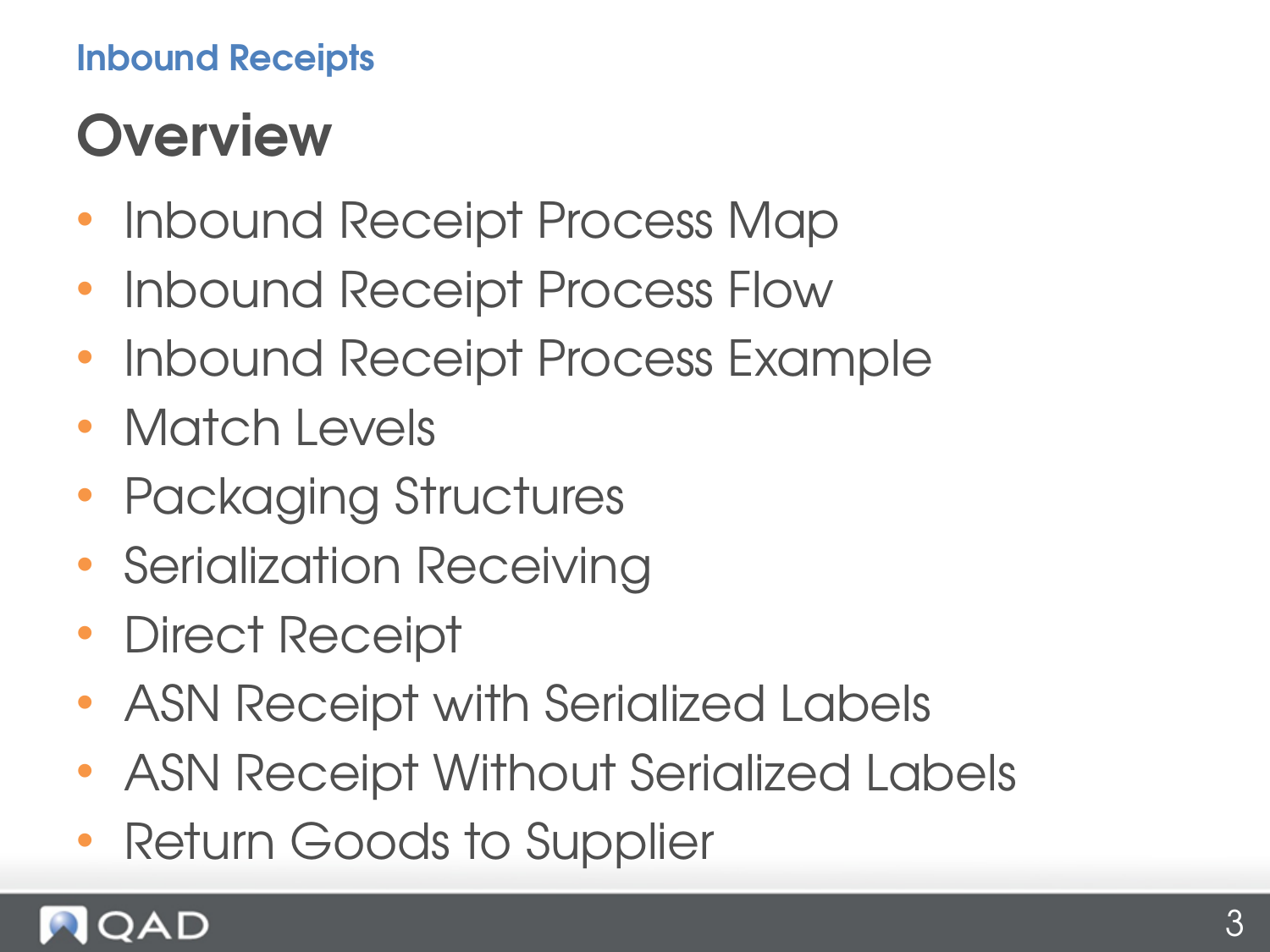

Inbound Receipts
# Overview
Inbound Receipt Process Map
Inbound Receipt Process Flow
Inbound Receipt Process Example
Match Levels
Packaging Structures
Serialization Receiving
Direct Receipt
ASN Receipt with Serialized Labels
ASN Receipt Without Serialized Labels
Return Goods to Supplier

3